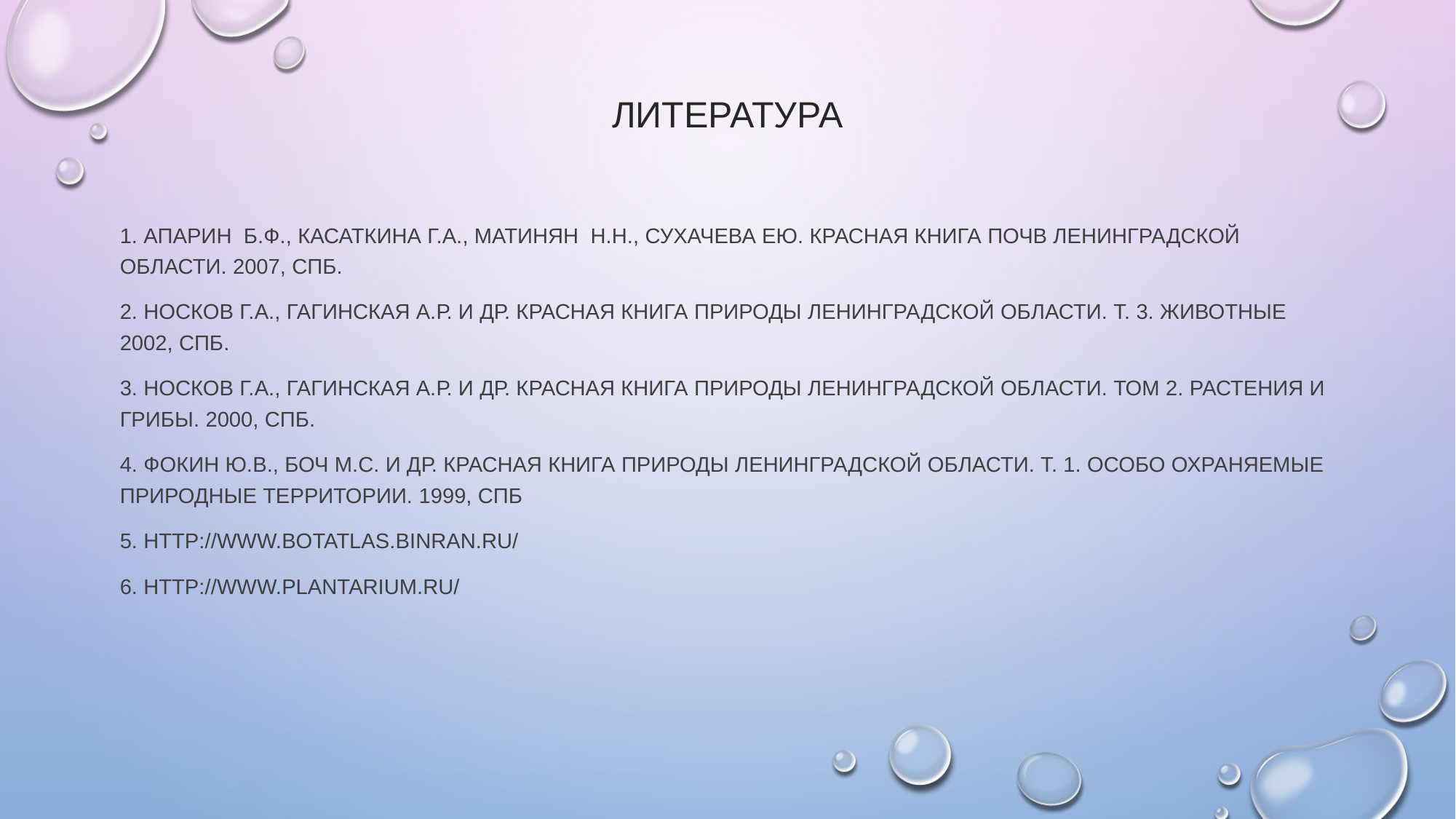

# Литература
1. Апарин  Б.Ф., Касаткина Г.А., Матинян  Н.Н., Сухачева ЕЮ. Красная книга почв Ленинградской области. 2007, СПб.
2. Носков Г.А., Гагинская А.Р. и др. Красная книга природы Ленинградской области. Т. 3. Животные 2002, СПб.
3. Носков Г.А., Гагинская А.Р. и др. Красная книга природы Ленинградской области. Том 2. Растения и грибы. 2000, СПб.
4. Фокин Ю.В., Боч М.С. и др. Красная книга природы Ленинградской области. Т. 1. Особо охраняемые природные территории. 1999, СПб
5. http://www.botatlas.binran.ru/
6. http://www.plantarium.ru/